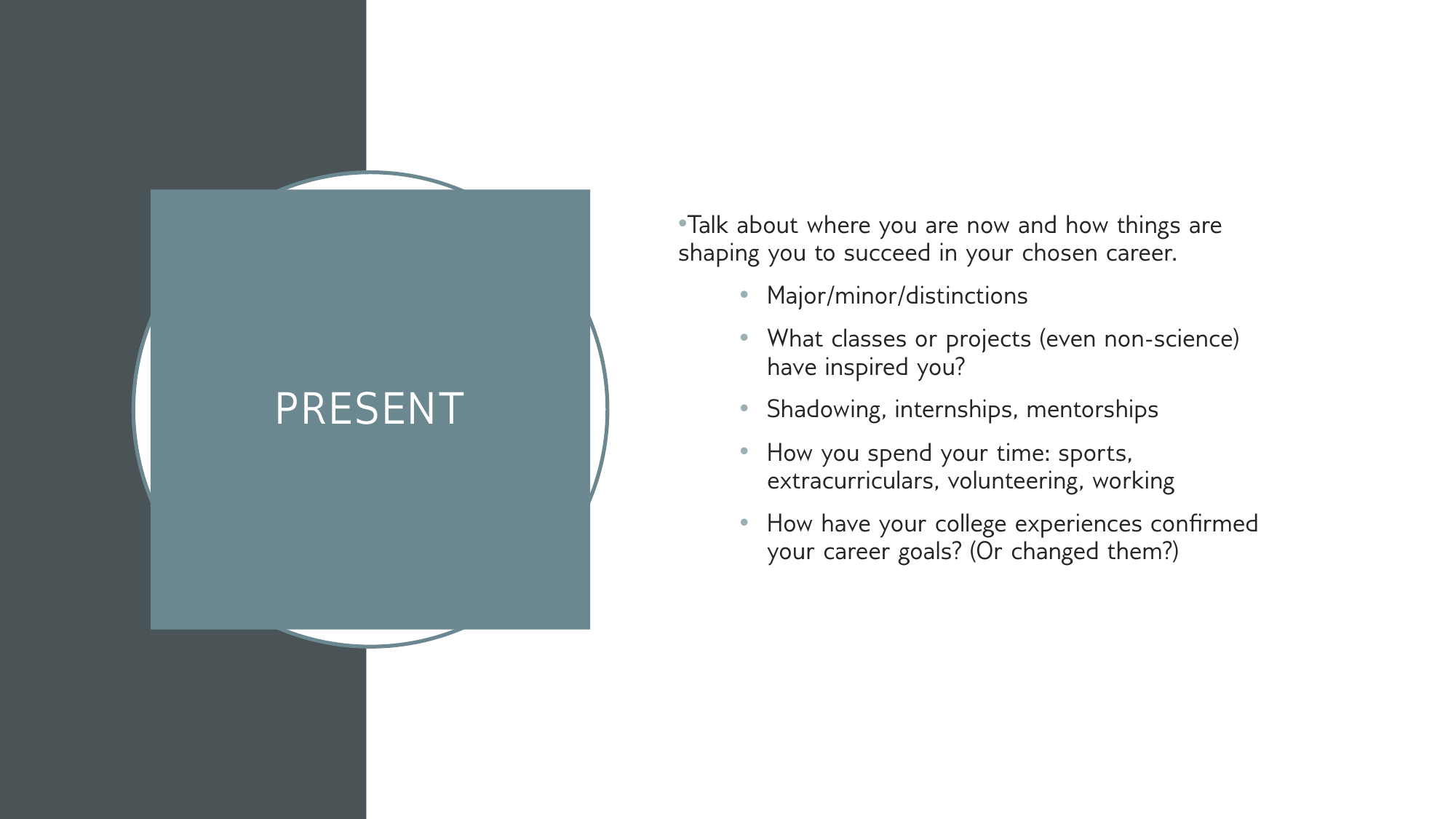

Talk about where you are now and how things are shaping you to succeed in your chosen career.
Major/minor/distinctions
What classes or projects (even non-science) have inspired you?
Shadowing, internships, mentorships
How you spend your time: sports, extracurriculars, volunteering, working
How have your college experiences confirmed your career goals? (Or changed them?)

# Present